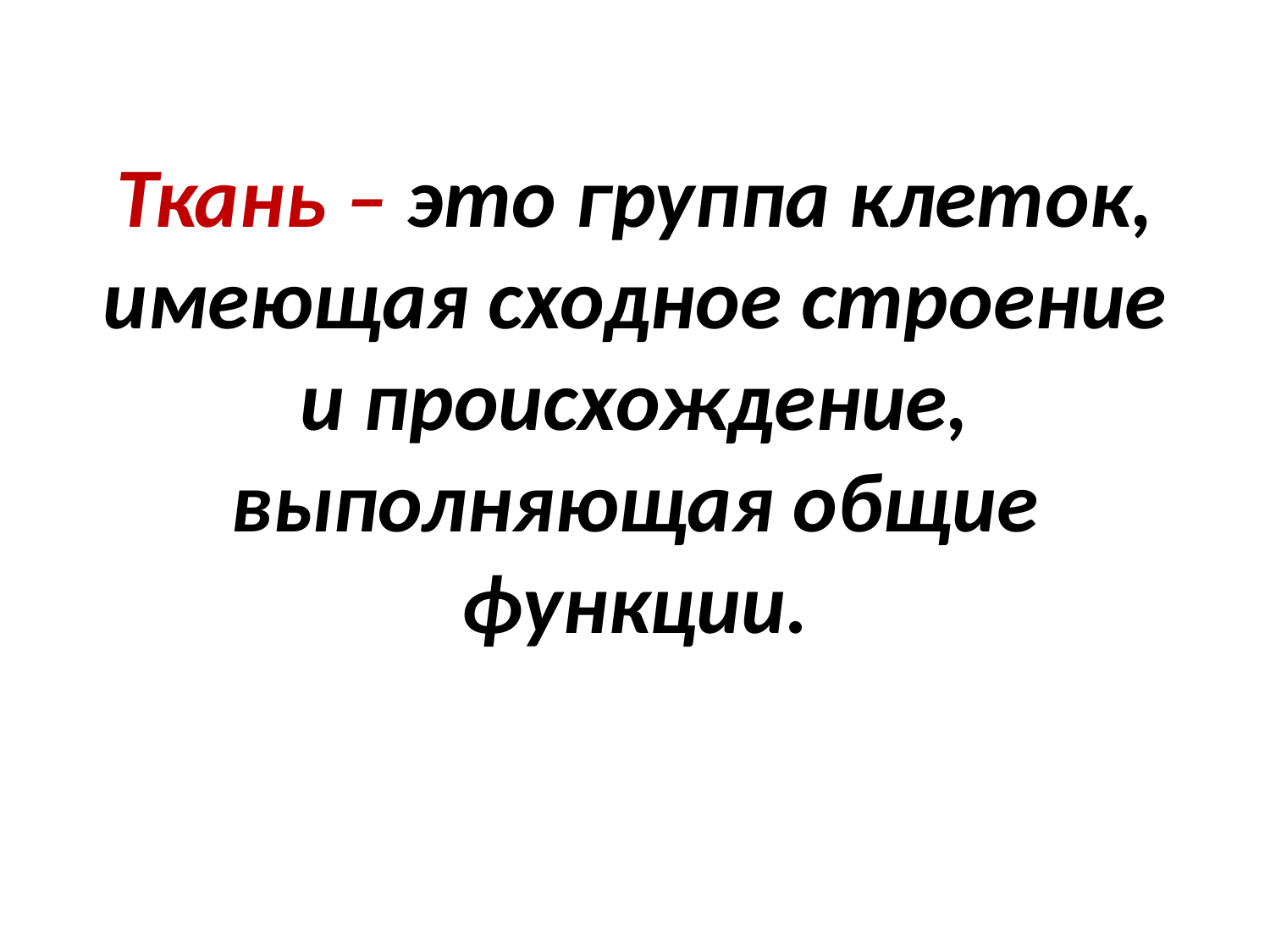

Ткань – это группа клеток, имеющая сходное строение и происхождение, выполняющая общие функции.